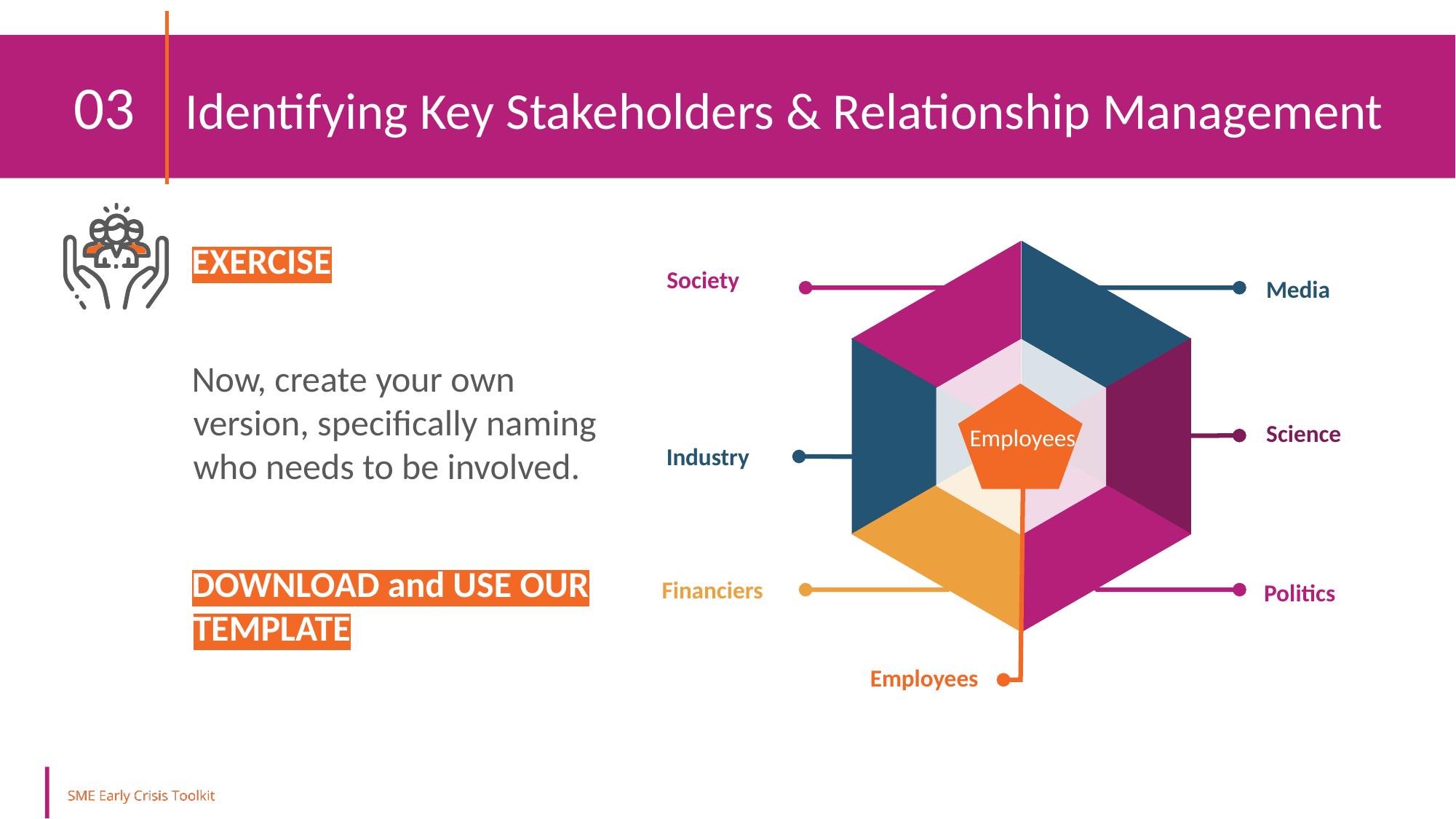

03    Identifying Key Stakeholders & Relationship Management

EXERCISE

Now, create your own version, specifically naming who needs to be involved.

DOWNLOAD and USE OUR TEMPLATE

Society
Media

Science
Employees

Industry

Financiers
Politics
Employees